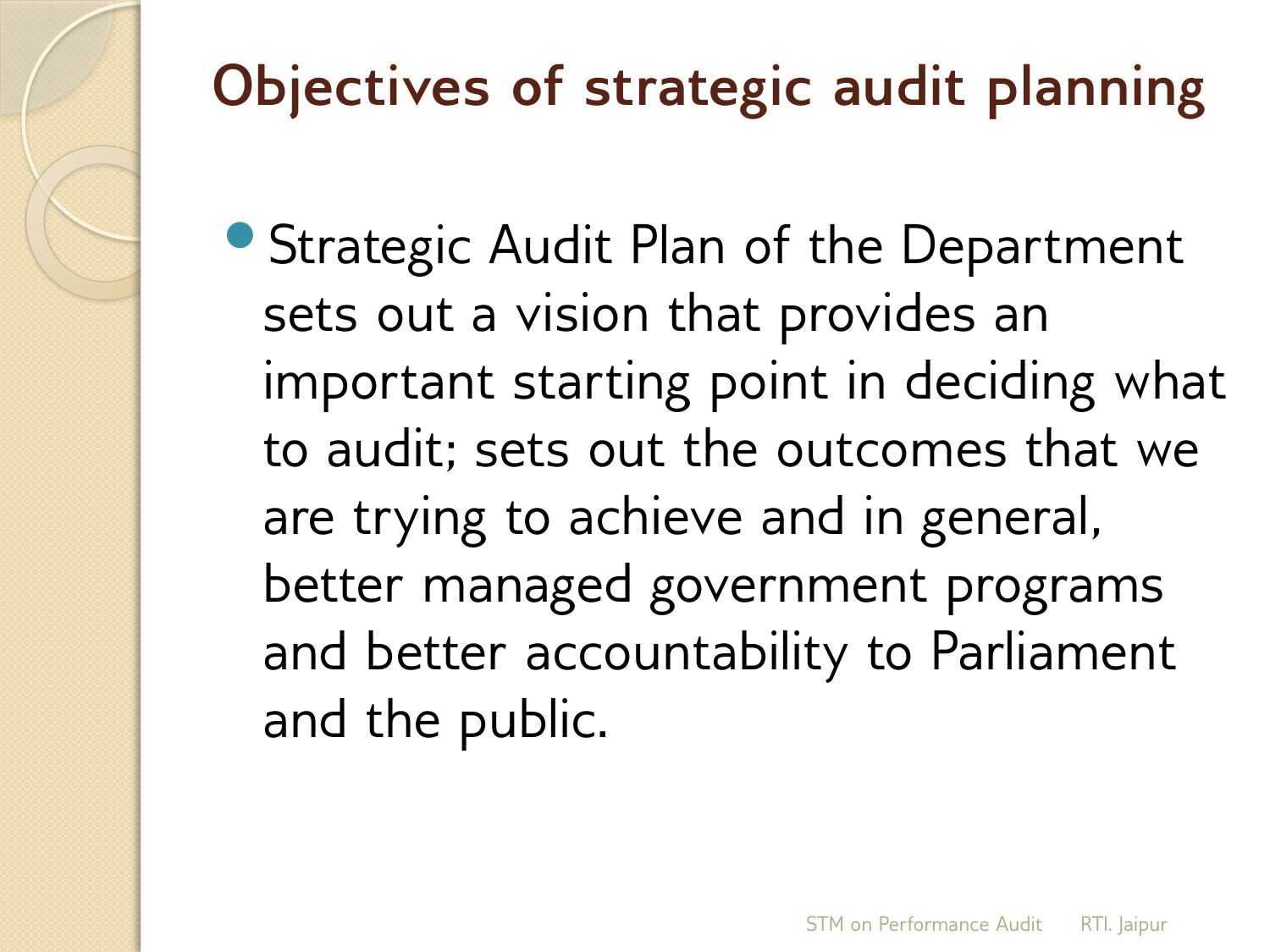

# Objectives of strategic audit planning
Strategic Audit Plan of the Department sets out a vision that provides an important starting point in deciding what to audit; sets out the outcomes that we are trying to achieve and in general, better managed government programs and better accountability to Parliament and the public.
STM on Performance Audit      RTI. Jaipur